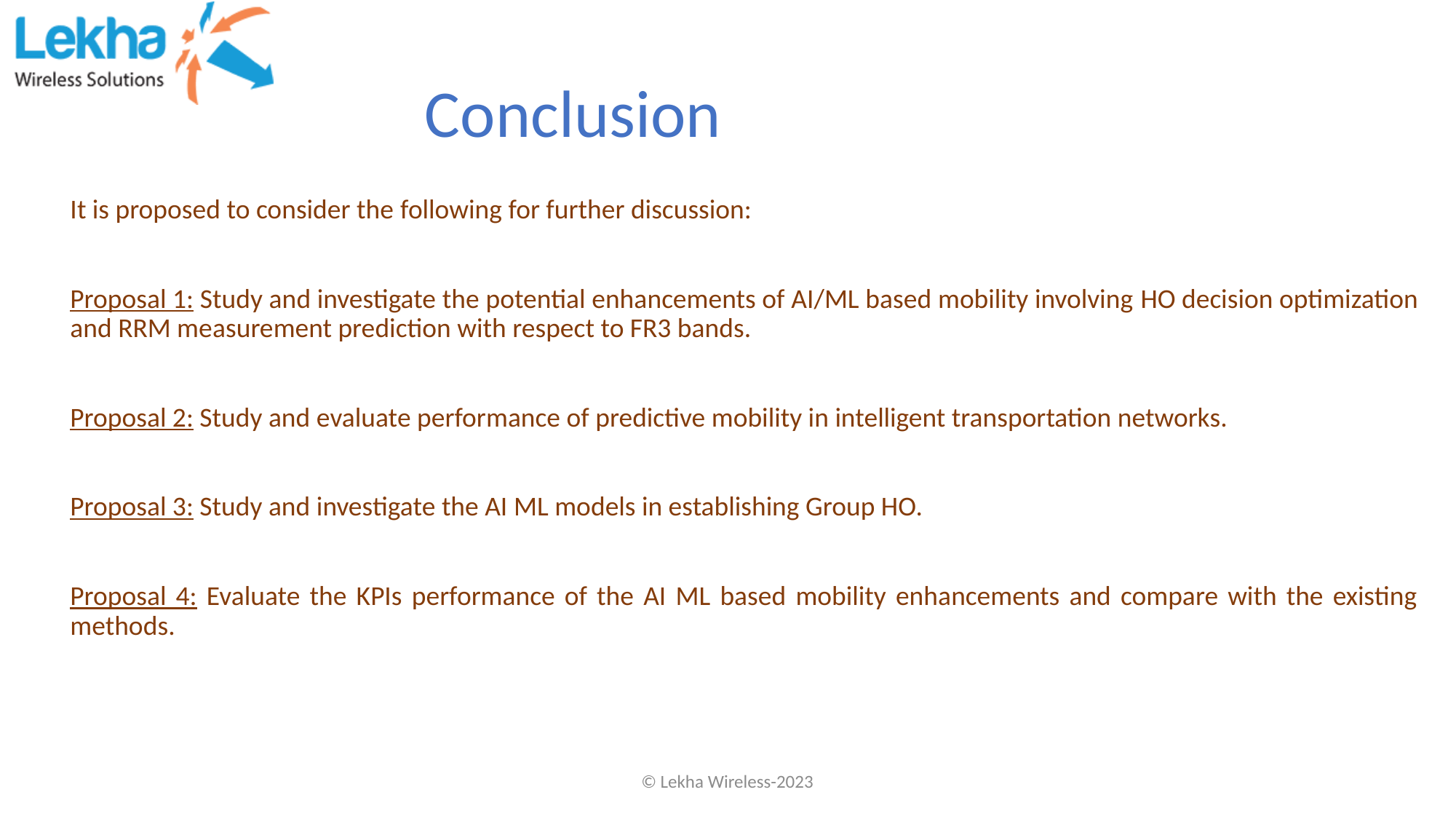

Conclusion

It is proposed to consider the following for further discussion:

Proposal 1: Study and investigate the potential enhancements of AI/ML based mobility involving HO decision optimization and RRM measurement prediction with respect to FR3 bands.

Proposal 2: Study and evaluate performance of predictive mobility in intelligent transportation networks.

Proposal 3: Study and investigate the AI ML models in establishing Group HO.

Proposal 4: Evaluate the KPIs performance of the AI ML based mobility enhancements and compare with the existing methods.
© Lekha Wireless-2023
6